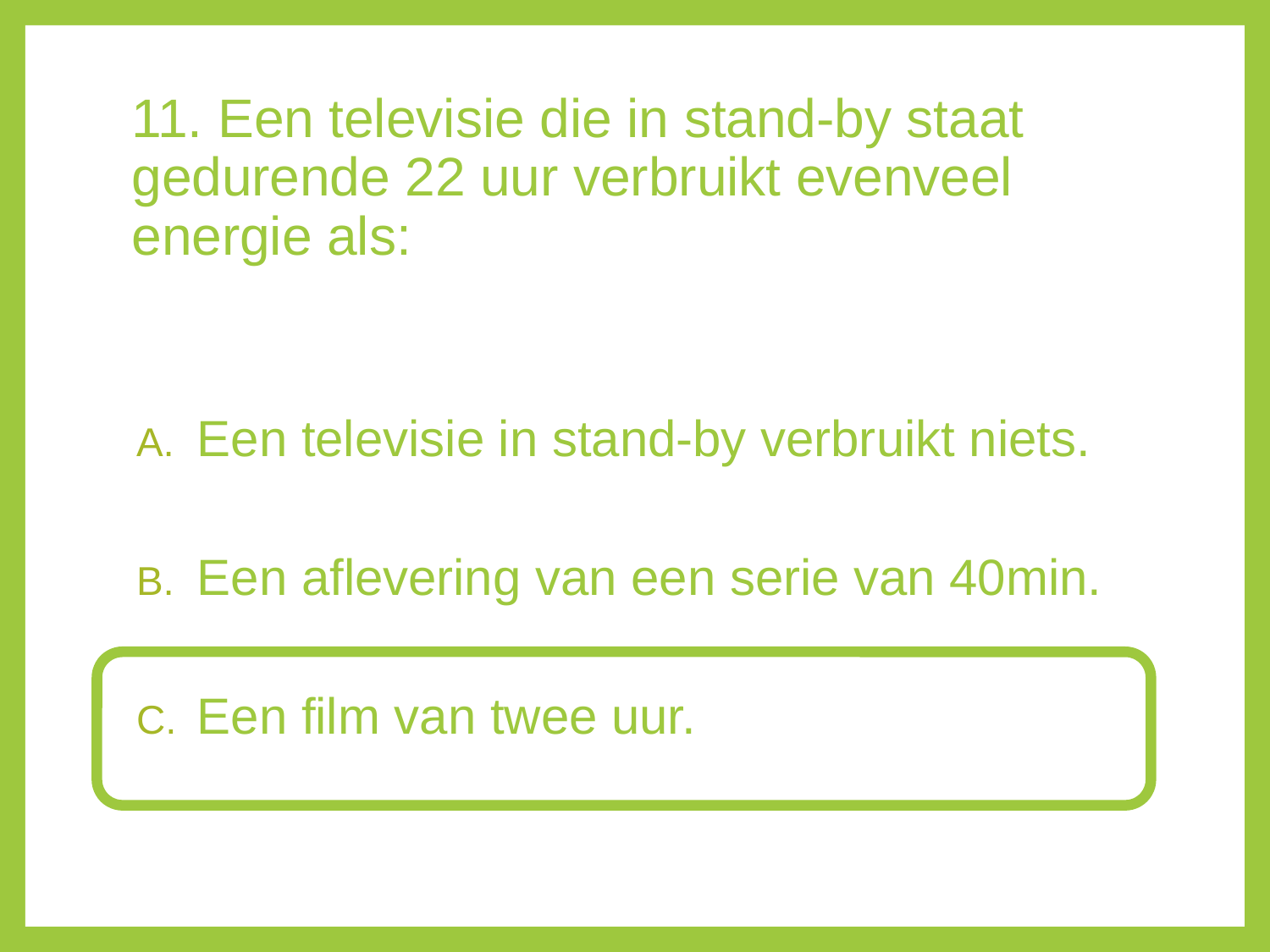

# 11. Een televisie die in stand-by staat gedurende 22 uur verbruikt evenveel energie als:
Een televisie in stand-by verbruikt niets.
Een aflevering van een serie van 40min.
Een film van twee uur.